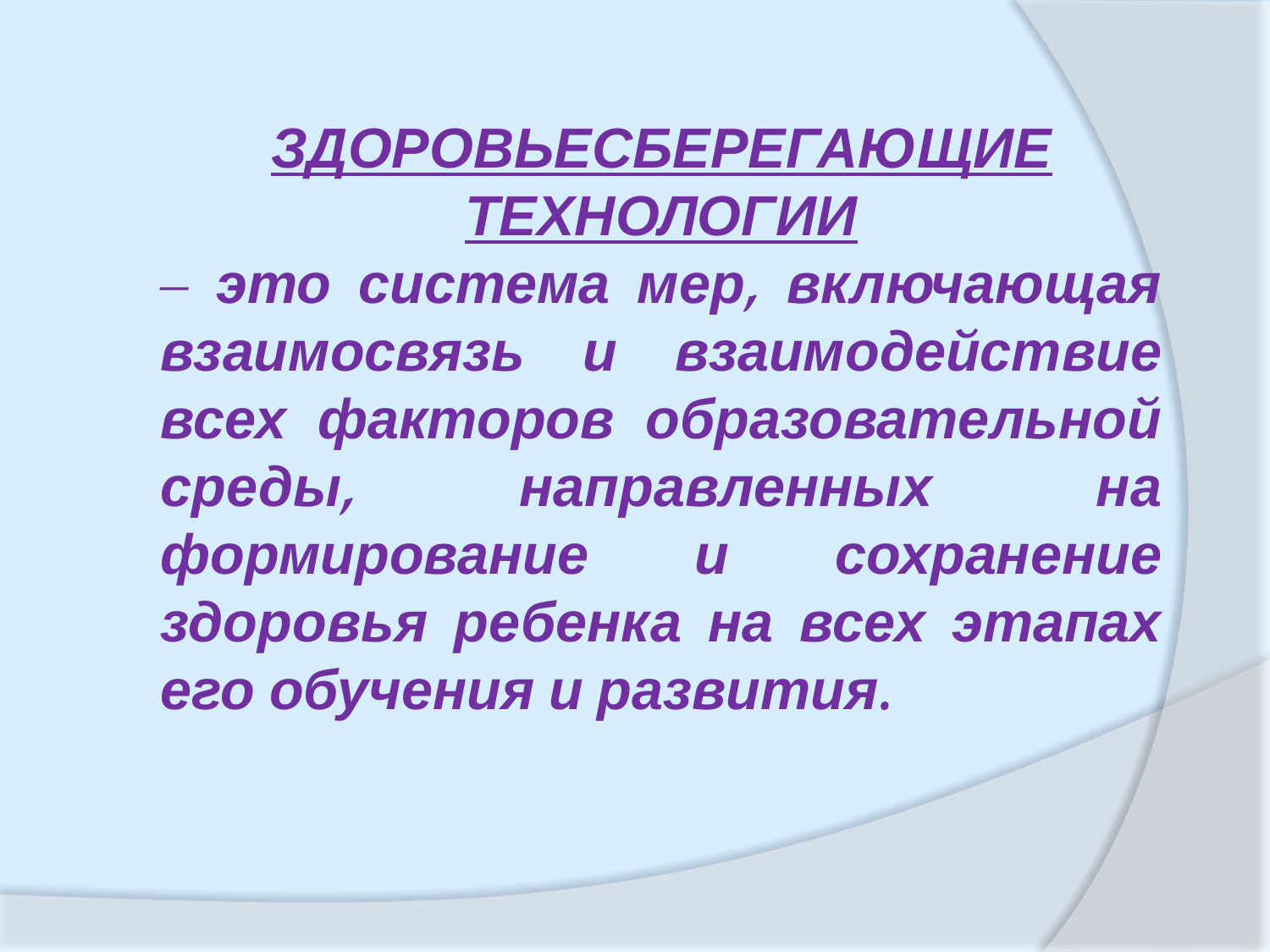

ЗДОРОВЬЕСБЕРЕГАЮЩИЕ ТЕХНОЛОГИИ
– это система мер, включающая взаимосвязь и взаимодействие всех факторов образовательной среды, направленных на формирование и сохранение здоровья ребенка на всех этапах его обучения и развития.